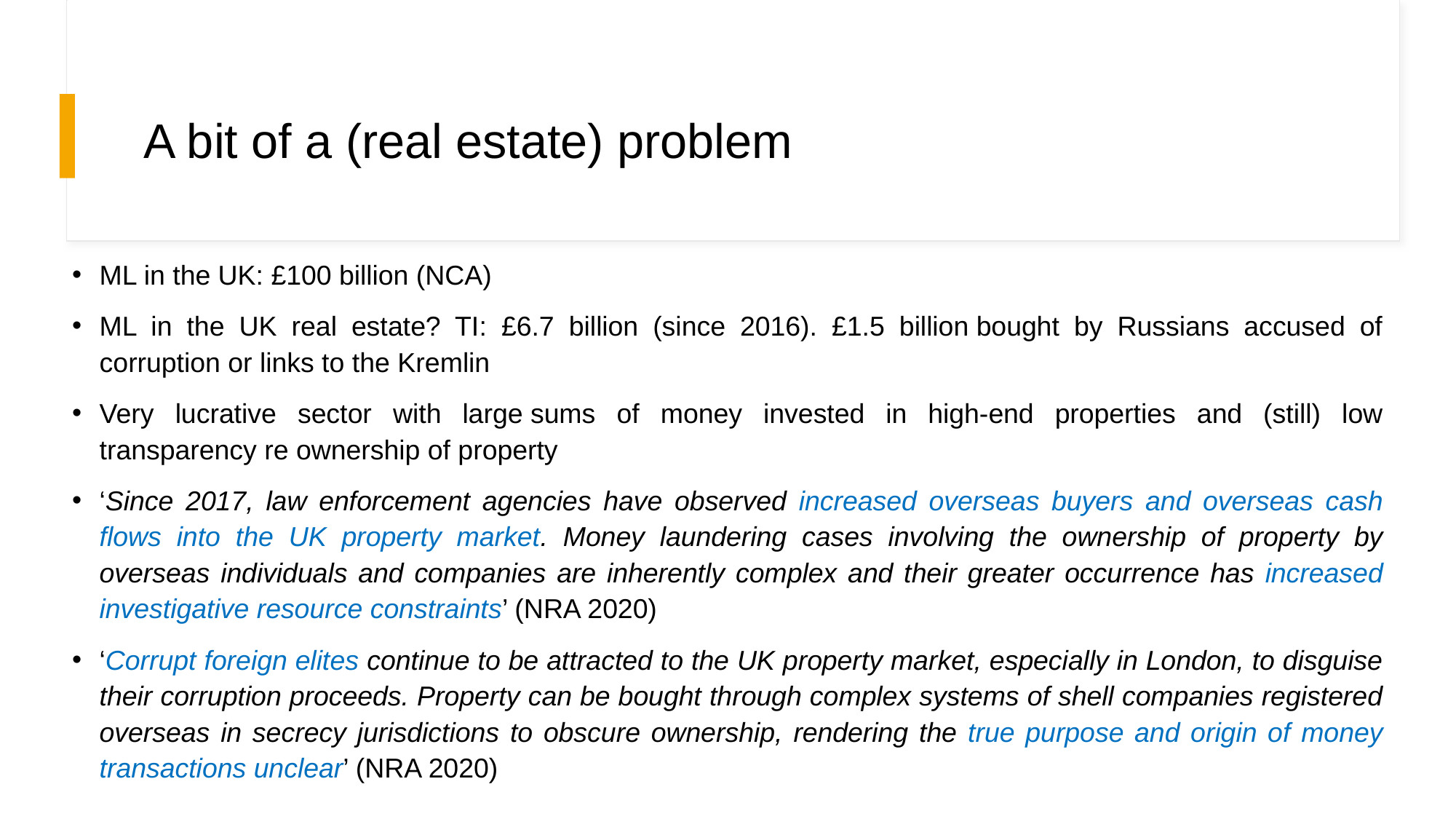

# A bit of a (real estate) problem
ML in the UK: £100 billion (NCA)
ML in the UK real estate? TI: £6.7 billion (since 2016). £1.5 billion bought by Russians accused of corruption or links to the Kremlin
Very lucrative sector with large sums of money invested in high-end properties and (still) low transparency re ownership of property
‘Since 2017, law enforcement agencies have observed increased overseas buyers and overseas cash flows into the UK property market. Money laundering cases involving the ownership of property by overseas individuals and companies are inherently complex and their greater occurrence has increased investigative resource constraints’ (NRA 2020)
‘Corrupt foreign elites continue to be attracted to the UK property market, especially in London, to disguise their corruption proceeds. Property can be bought through complex systems of shell companies registered overseas in secrecy jurisdictions to obscure ownership, rendering the true purpose and origin of money transactions unclear’ (NRA 2020)